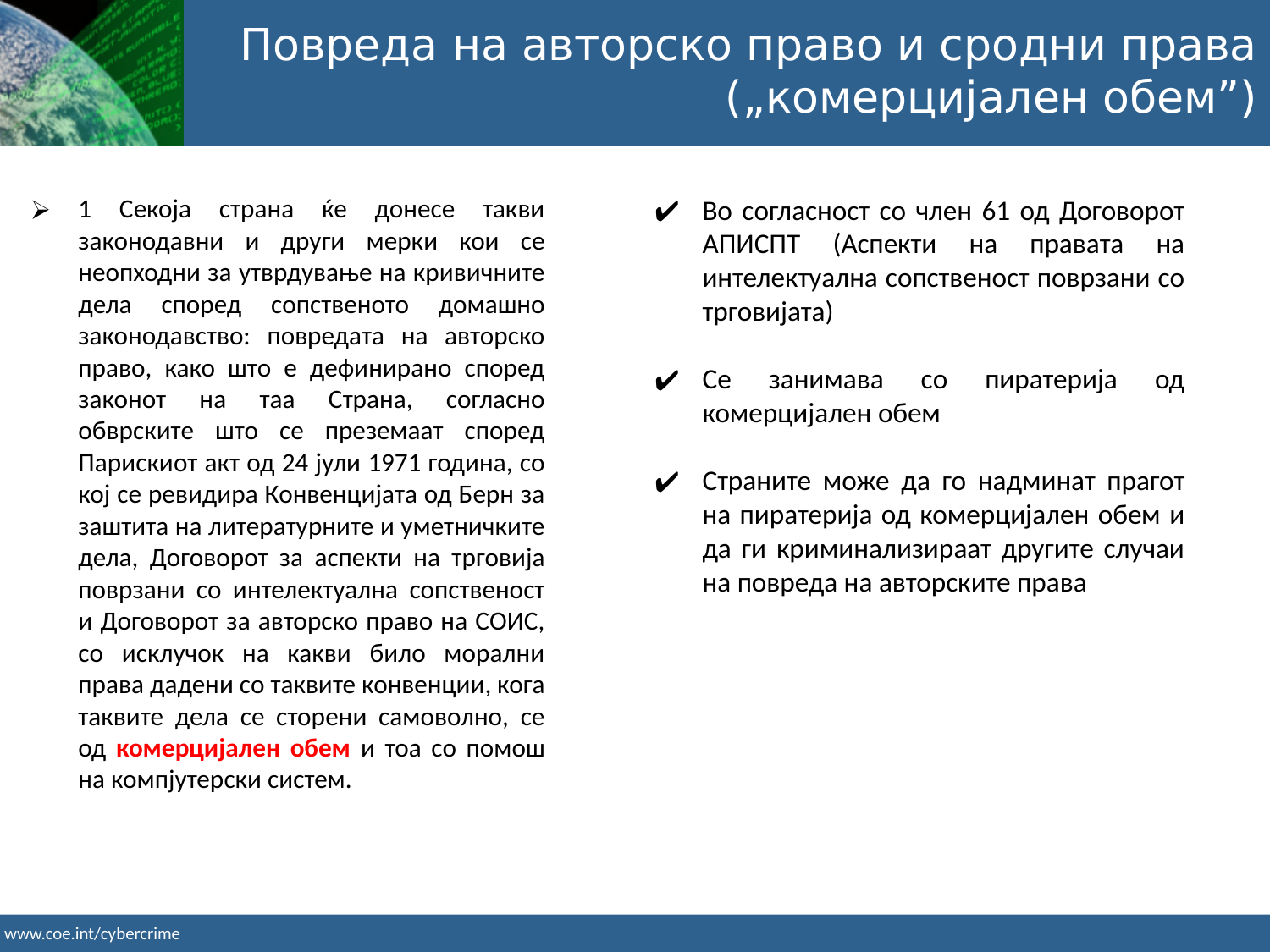

Повреда на авторско право и сродни права
(„комерцијален обем”)
1 Секоја страна ќе донесе такви законодавни и други мерки кои се неопходни за утврдување на кривичните дела според сопственото домашно законодавство: повредата на авторско право, како што е дефинирано според законот на таа Страна, согласно обврските што се преземаат според Парискиот акт од 24 јули 1971 година, со кој се ревидира Конвенцијата од Берн за заштита на литературните и уметничките дела, Договорот за аспекти на трговија поврзани со интелектуална сопственост и Договорот за авторско право на СОИС, со исклучок на какви било морални права дадени со таквите конвенции, кога таквите дела се сторени самоволно, се од комерцијален обем и тоа со помош на компјутерски систем.
Во согласност со член 61 од Договорот АПИСПТ (Аспекти на правата на интелектуална сопственост поврзани со трговијата)

Се занимава со пиратерија од комерцијален обем

Страните може да го надминат прагот на пиратерија од комерцијален обем и да ги криминализираат другите случаи на повреда на авторските права